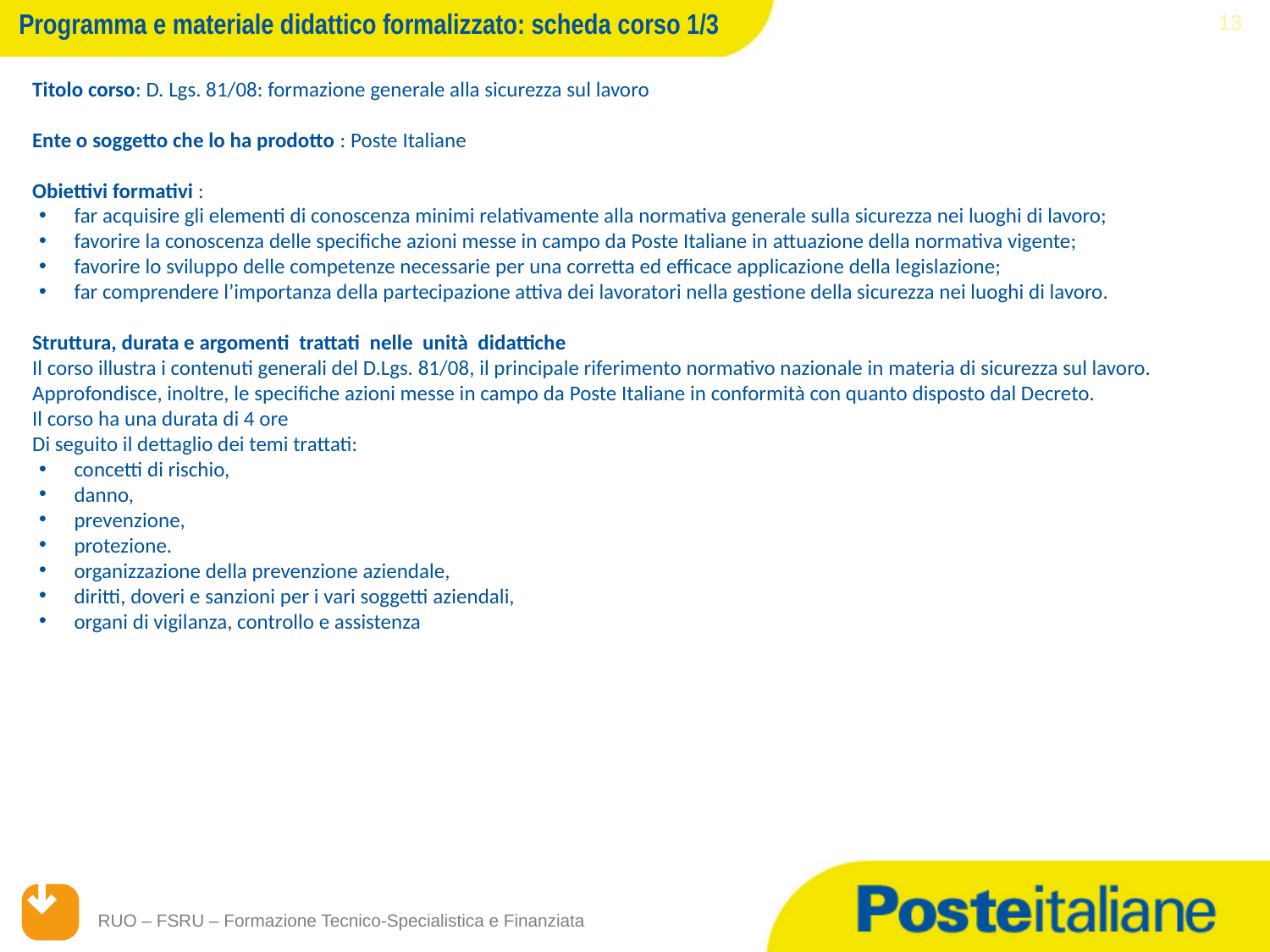

Programma e materiale didattico formalizzato: scheda corso 1/3
 13
Titolo corso: D. Lgs. 81/08: formazione generale alla sicurezza sul lavoro

Ente o soggetto che lo ha prodotto : Poste Italiane

Obiettivi formativi :
 far acquisire gli elementi di conoscenza minimi relativamente alla normativa generale sulla sicurezza nei luoghi di lavoro;
 favorire la conoscenza delle specifiche azioni messe in campo da Poste Italiane in attuazione della normativa vigente;
 favorire lo sviluppo delle competenze necessarie per una corretta ed efficace applicazione della legislazione;
 far comprendere l’importanza della partecipazione attiva dei lavoratori nella gestione della sicurezza nei luoghi di lavoro.

Struttura, durata e argomenti  trattati  nelle  unità  didattiche
Il corso illustra i contenuti generali del D.Lgs. 81/08, il principale riferimento normativo nazionale in materia di sicurezza sul lavoro. Approfondisce, inoltre, le specifiche azioni messe in campo da Poste Italiane in conformità con quanto disposto dal Decreto.
Il corso ha una durata di 4 ore
Di seguito il dettaglio dei temi trattati:
 concetti di rischio,
 danno,
 prevenzione,
 protezione.
 organizzazione della prevenzione aziendale,
 diritti, doveri e sanzioni per i vari soggetti aziendali,
 organi di vigilanza, controllo e assistenza